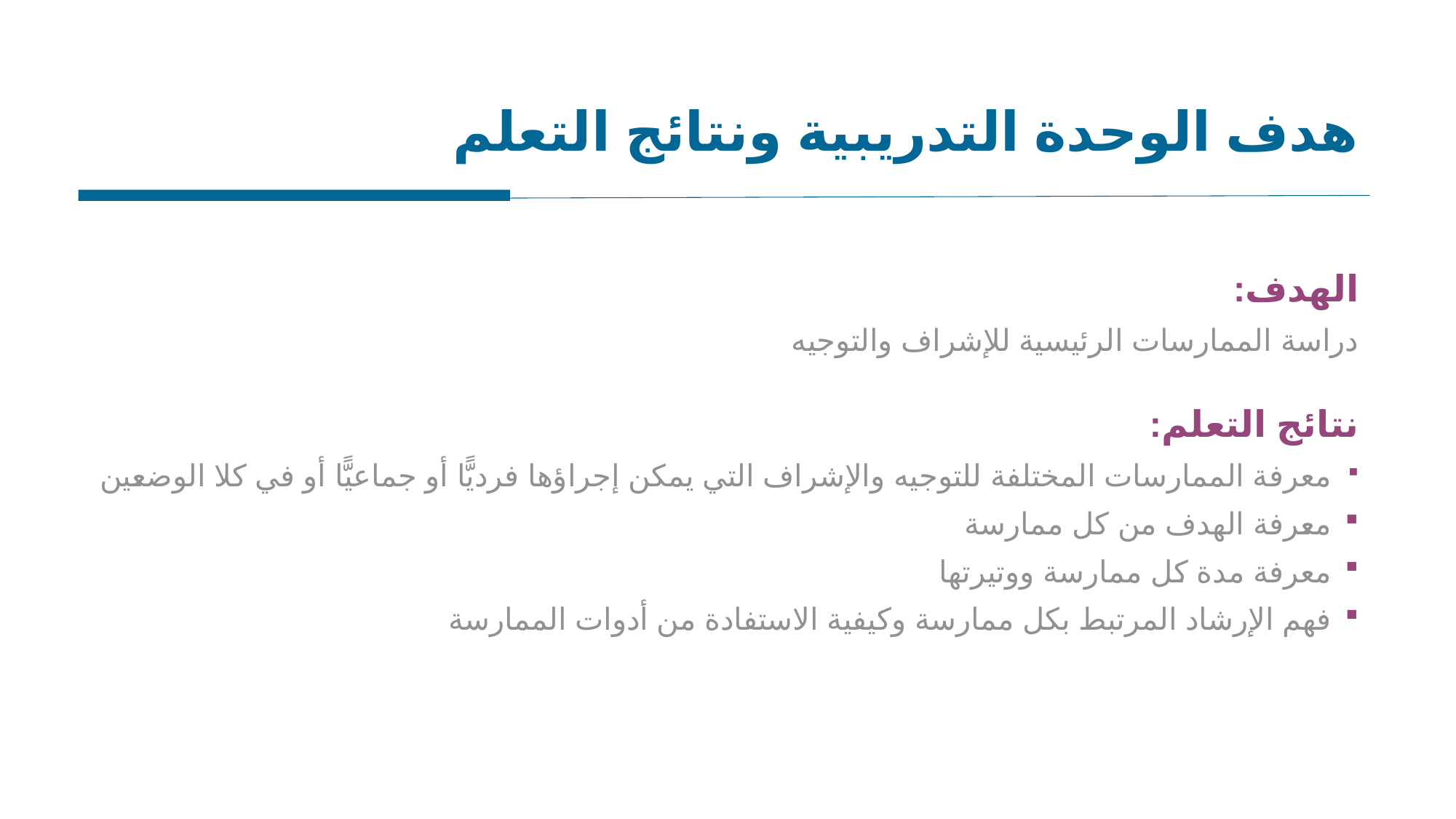

هدف الوحدة التدريبية ونتائج التعلم

الهدف:
دراسة الممارسات الرئيسية للإشراف والتوجيه

نتائج التعلم:
معرفة الممارسات المختلفة للتوجيه والإشراف التي يمكن إجراؤها فرديًّا أو جماعيًّا أو في كلا الوضعين
معرفة الهدف من كل ممارسة
معرفة مدة كل ممارسة ووتيرتها
فهم الإرشاد المرتبط بكل ممارسة وكيفية الاستفادة من أدوات الممارسة